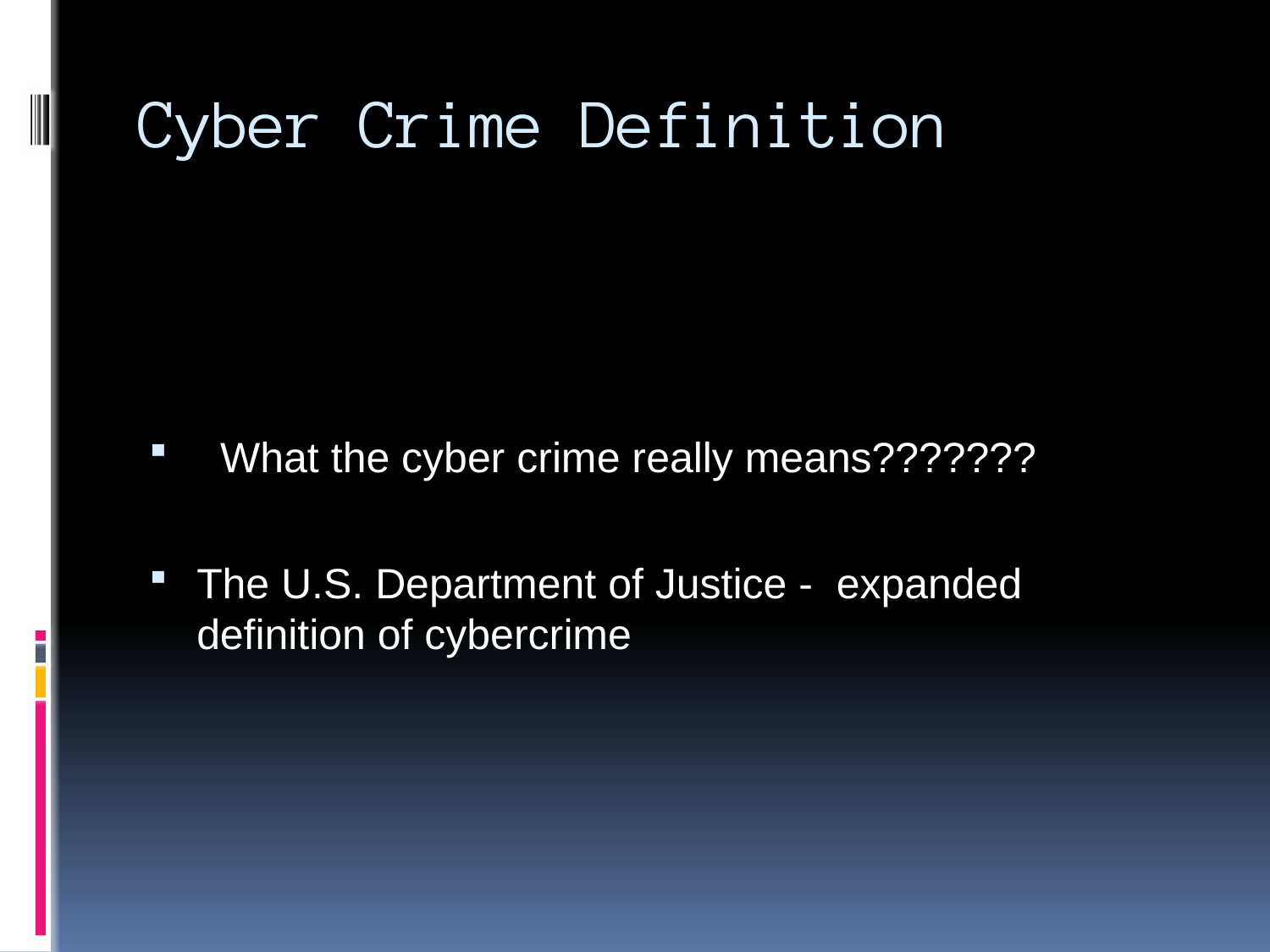

# Cyber Crime Definition

  What the cyber crime really means???????

The U.S. Department of Justice -  expanded definition of cybercrime